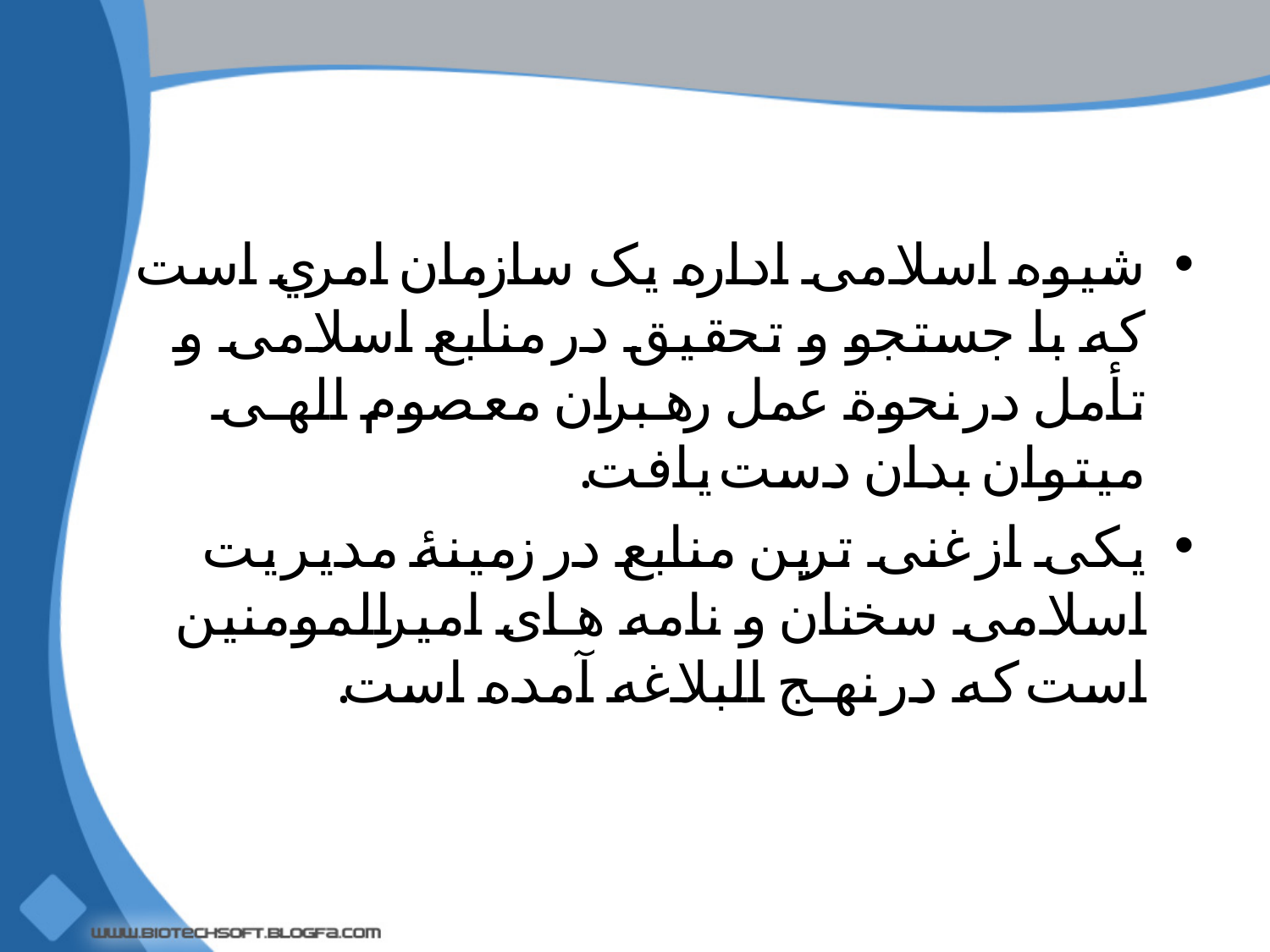

شیوه اسلامی اداره یک سازمان امري است که با جستجو و تحقیق در منابع اسلامی و تأمل در نحوة عمل رهبران معصوم الهی میتوان بدان دست یافت.
یکی از غنی ترین منابع در زمینۀ مدیر یت اسلامی سخنان و نامه های امیرالمومنین است که در نهج البلاغه آمده است.